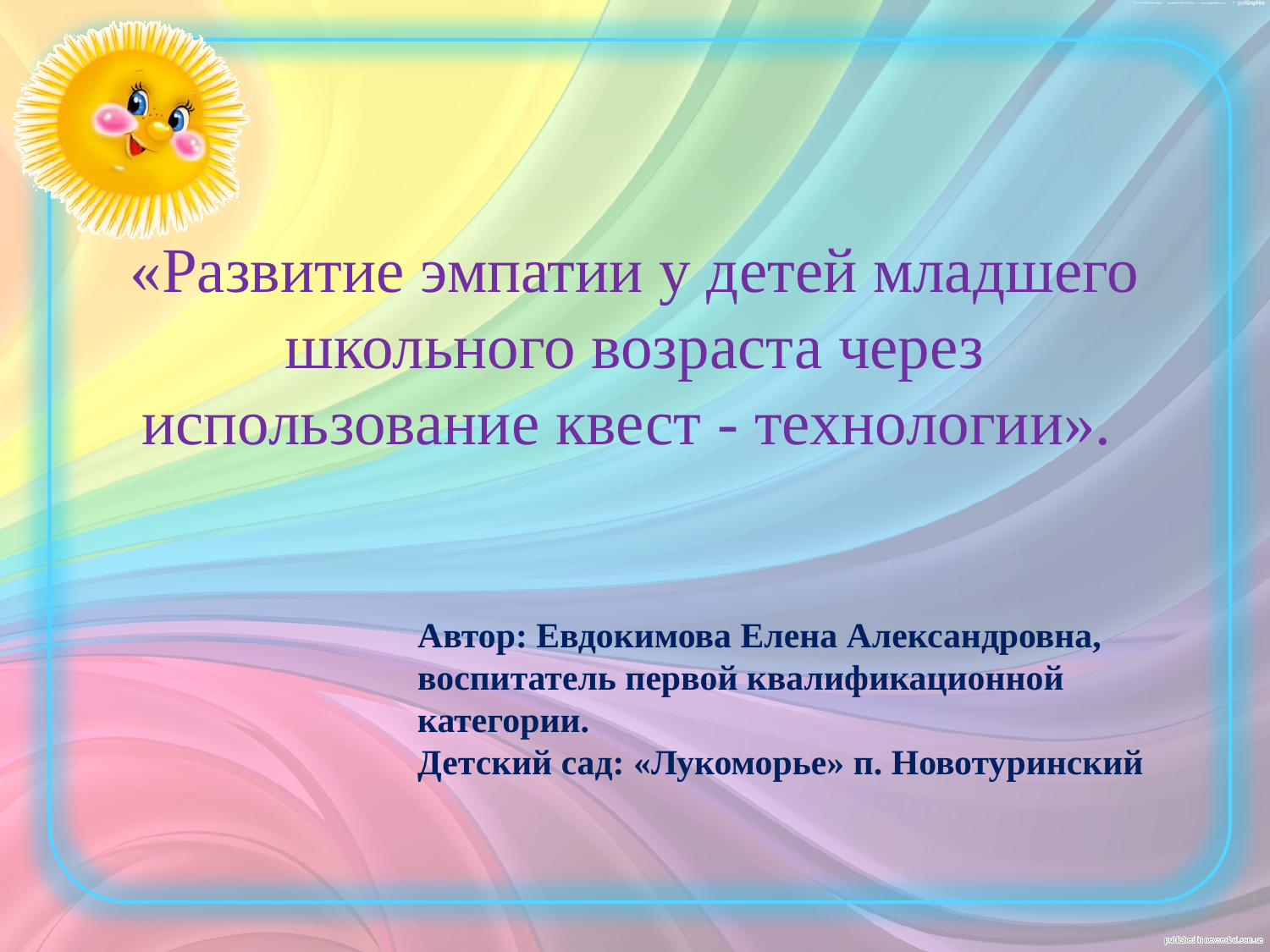

«Развитие эмпатии у детей младшего школьного возраста через использование квест - технологии».
Автор: Евдокимова Елена Александровна,
воспитатель первой квалификационной категории.
Детский сад: «Лукоморье» п. Новотуринский